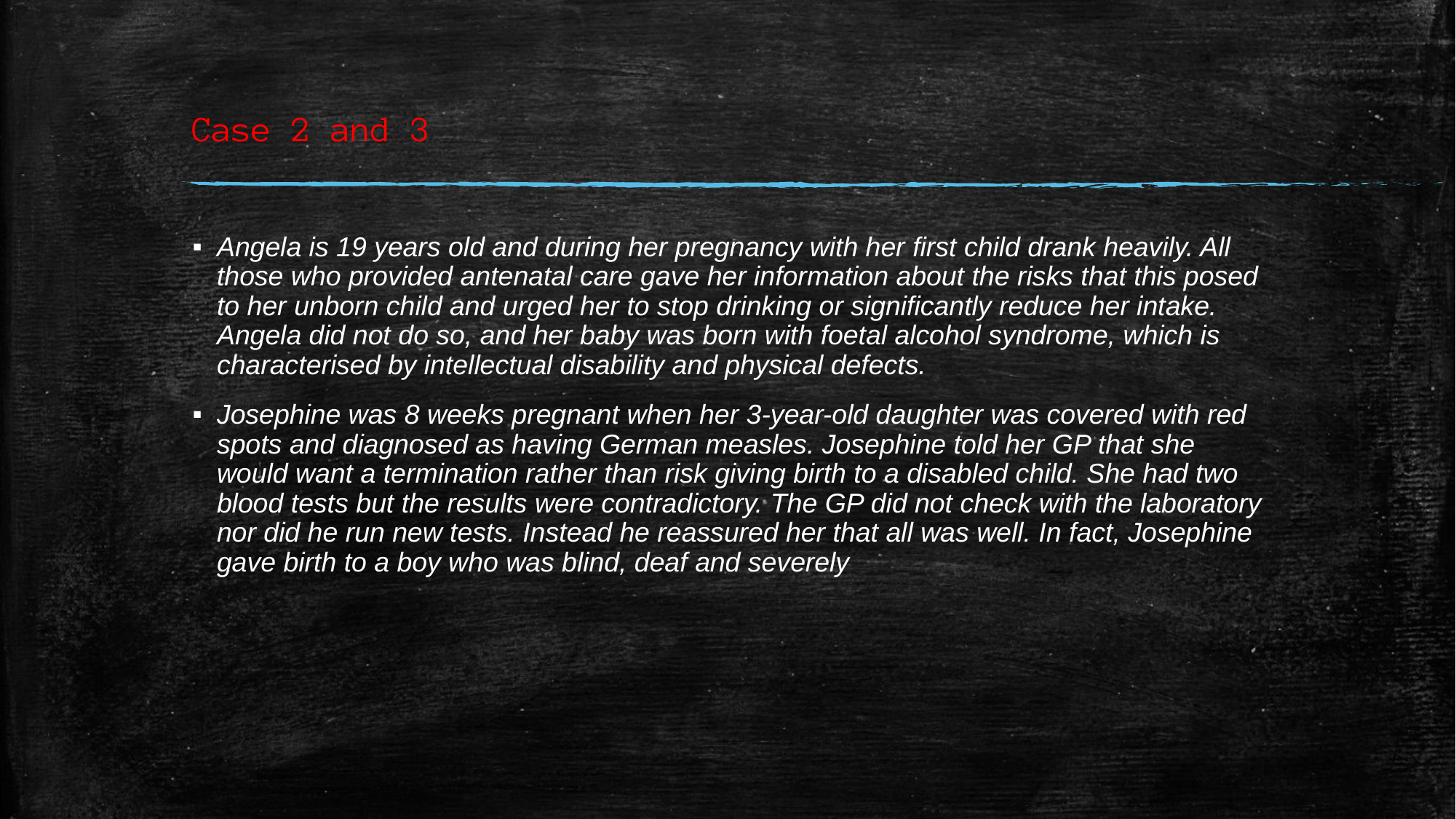

# Case 2 and 3
Angela is 19 years old and during her pregnancy with her first child drank heavily. All those who provided antenatal care gave her information about the risks that this posed to her unborn child and urged her to stop drinking or significantly reduce her intake. Angela did not do so, and her baby was born with foetal alcohol syndrome, which is characterised by intellectual disability and physical defects.
Josephine was 8 weeks pregnant when her 3-year-old daughter was covered with red spots and diagnosed as having German measles. Josephine told her GP that she would want a termination rather than risk giving birth to a disabled child. She had two blood tests but the results were contradictory. The GP did not check with the laboratory nor did he run new tests. Instead he reassured her that all was well. In fact, Josephine gave birth to a boy who was blind, deaf and severely